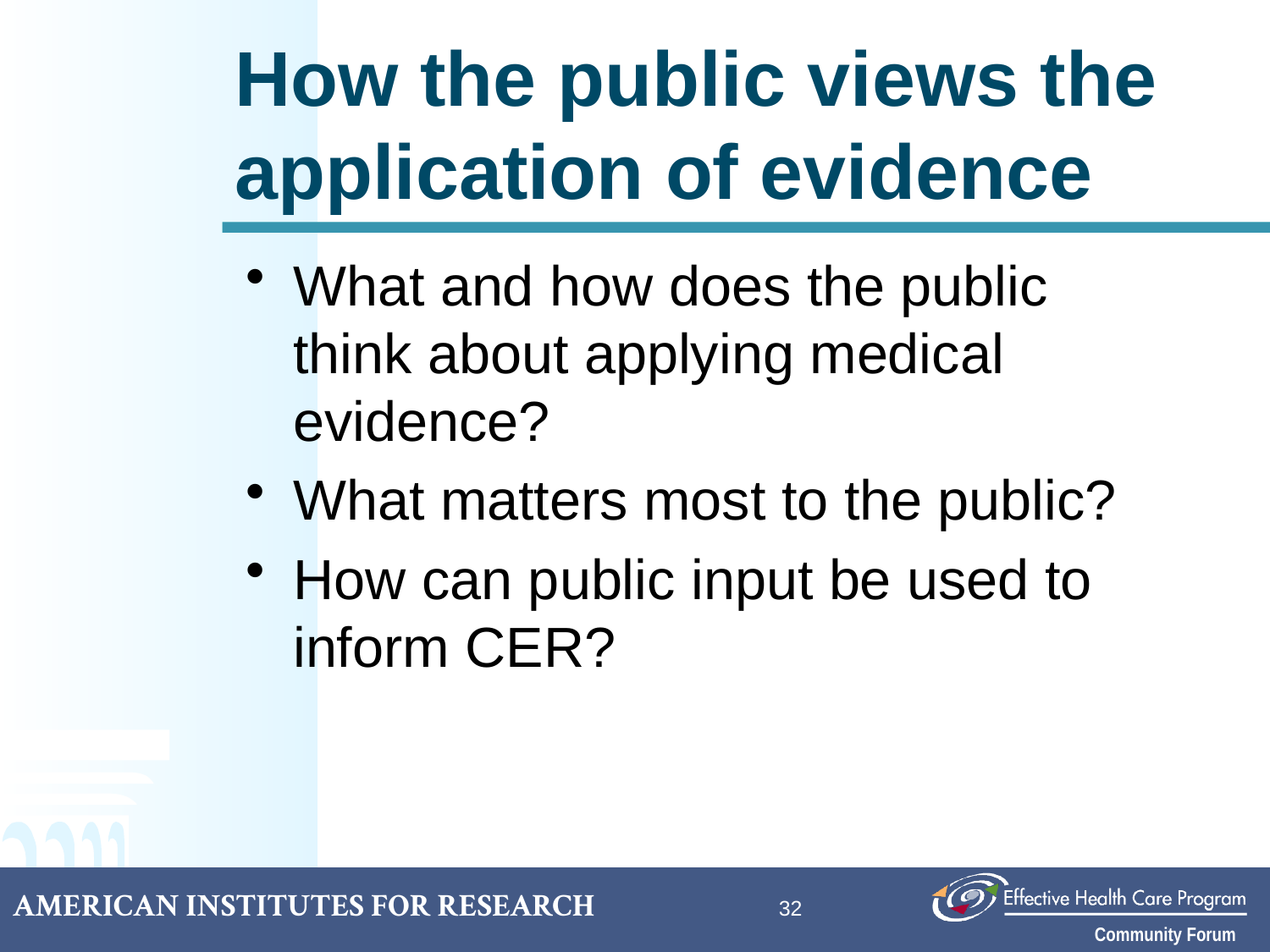

# How the public views the application of evidence
What and how does the public think about applying medical evidence?
What matters most to the public?
How can public input be used to inform CER?